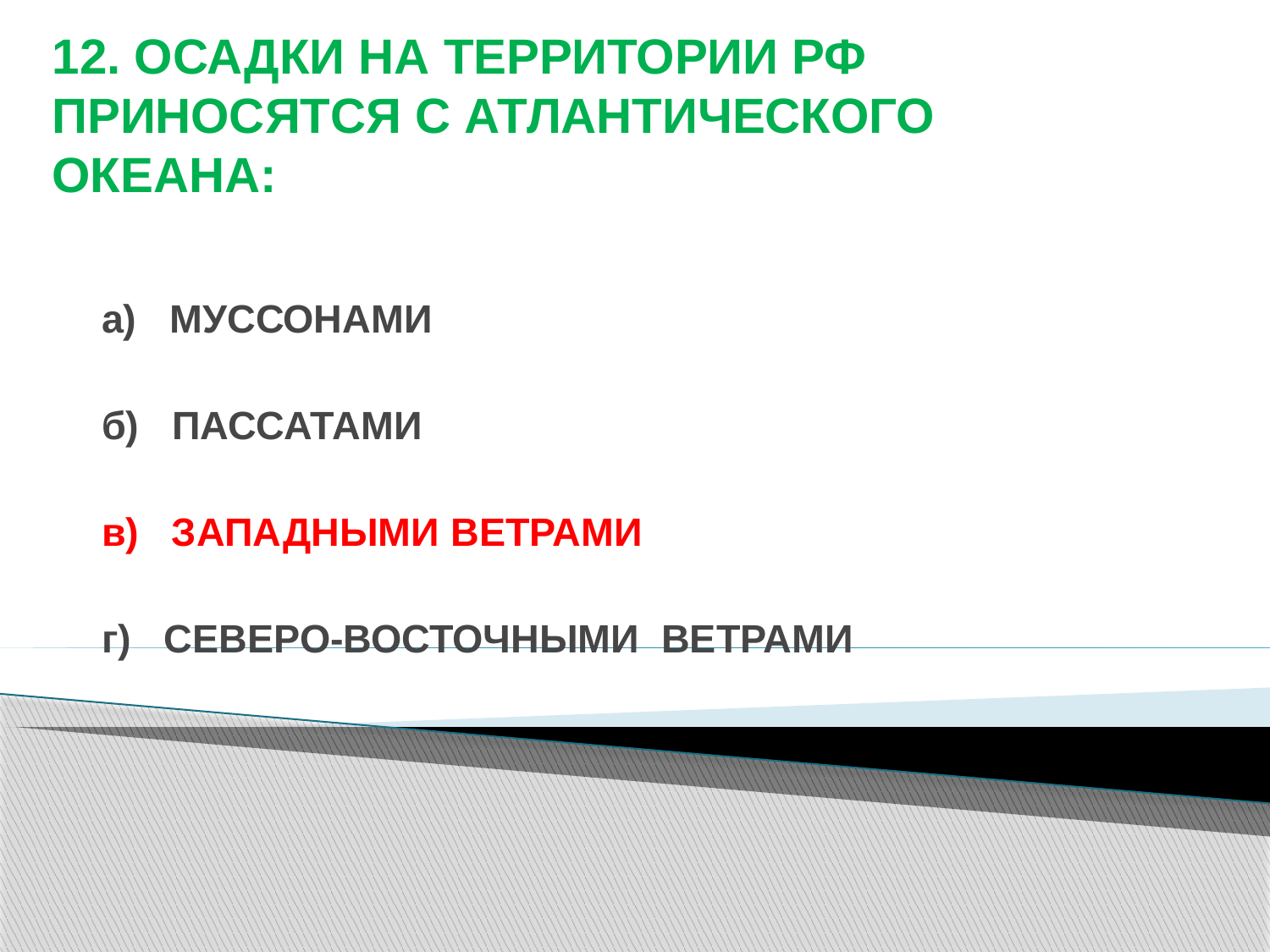

# 12. ОСАДКИ НА ТЕРРИТОРИИ РФ ПРИНОСЯТСЯ С АТЛАНТИЧЕСКОГО ОКЕАНА:
а)   МУССОНАМИ

б)   ПАССАТАМИ

в)   ЗАПАДНЫМИ ВЕТРАМИ

г)   СЕВЕРО-ВОСТОЧНЫМИ  ВЕТРАМИ